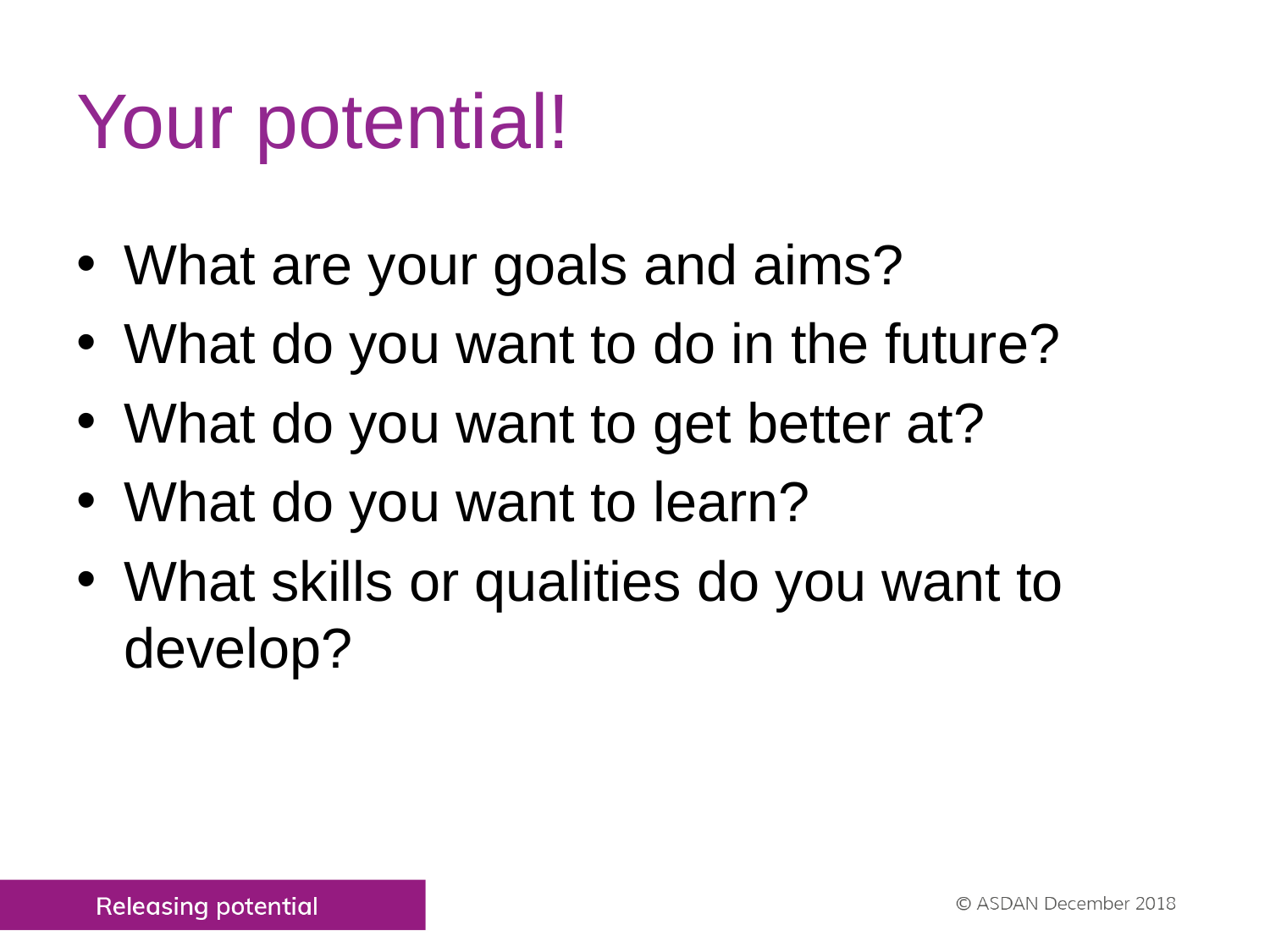

# Your potential!
What are your goals and aims?
What do you want to do in the future?
What do you want to get better at?
What do you want to learn?
What skills or qualities do you want to develop?